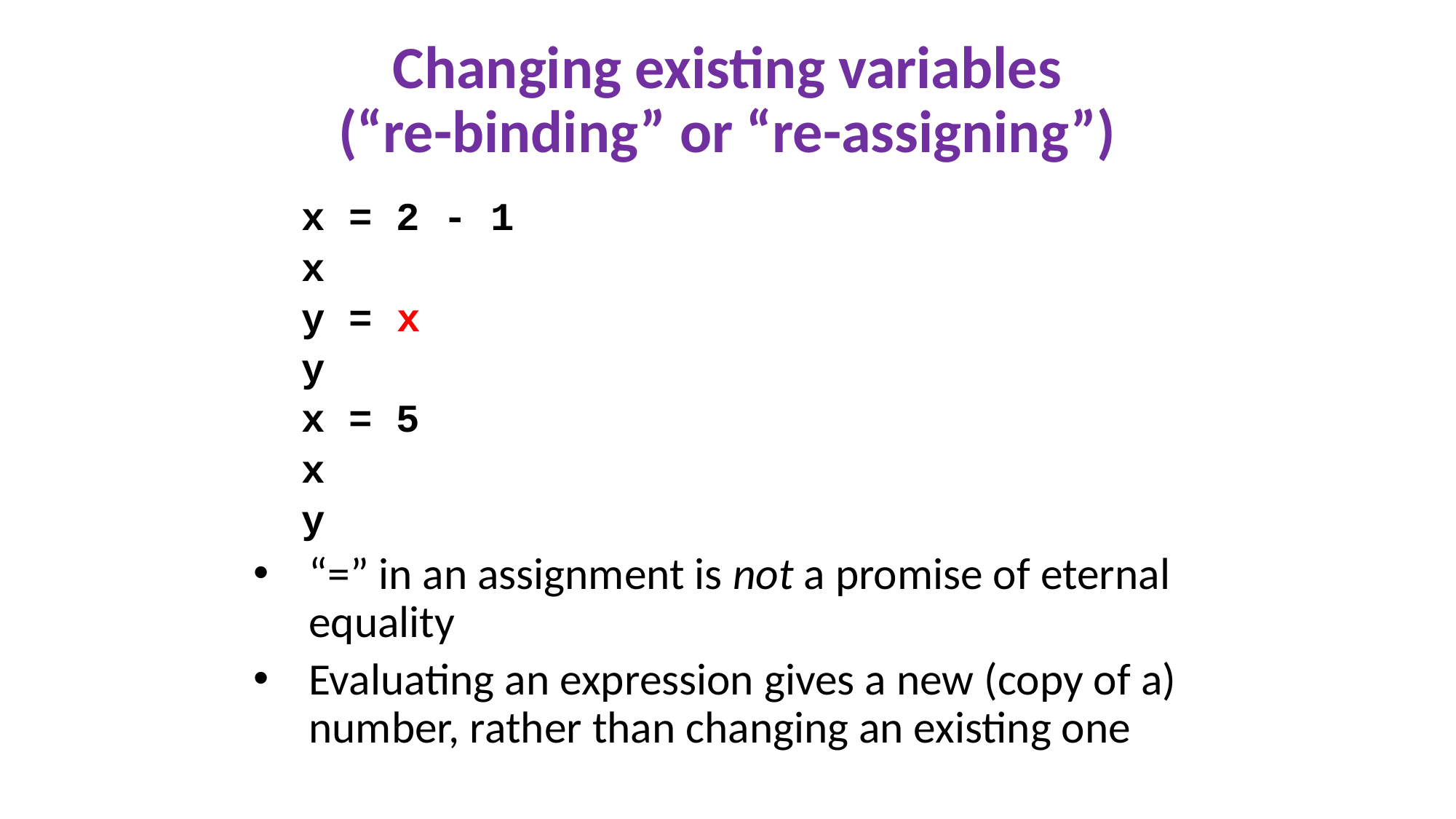

# Changing existing variables (“re-binding” or “re-assigning”)
x = 2 - 1
x
y = x
y
x = 5
x
y
“=” in an assignment is not a promise of eternal equality
Evaluating an expression gives a new (copy of a) number, rather than changing an existing one